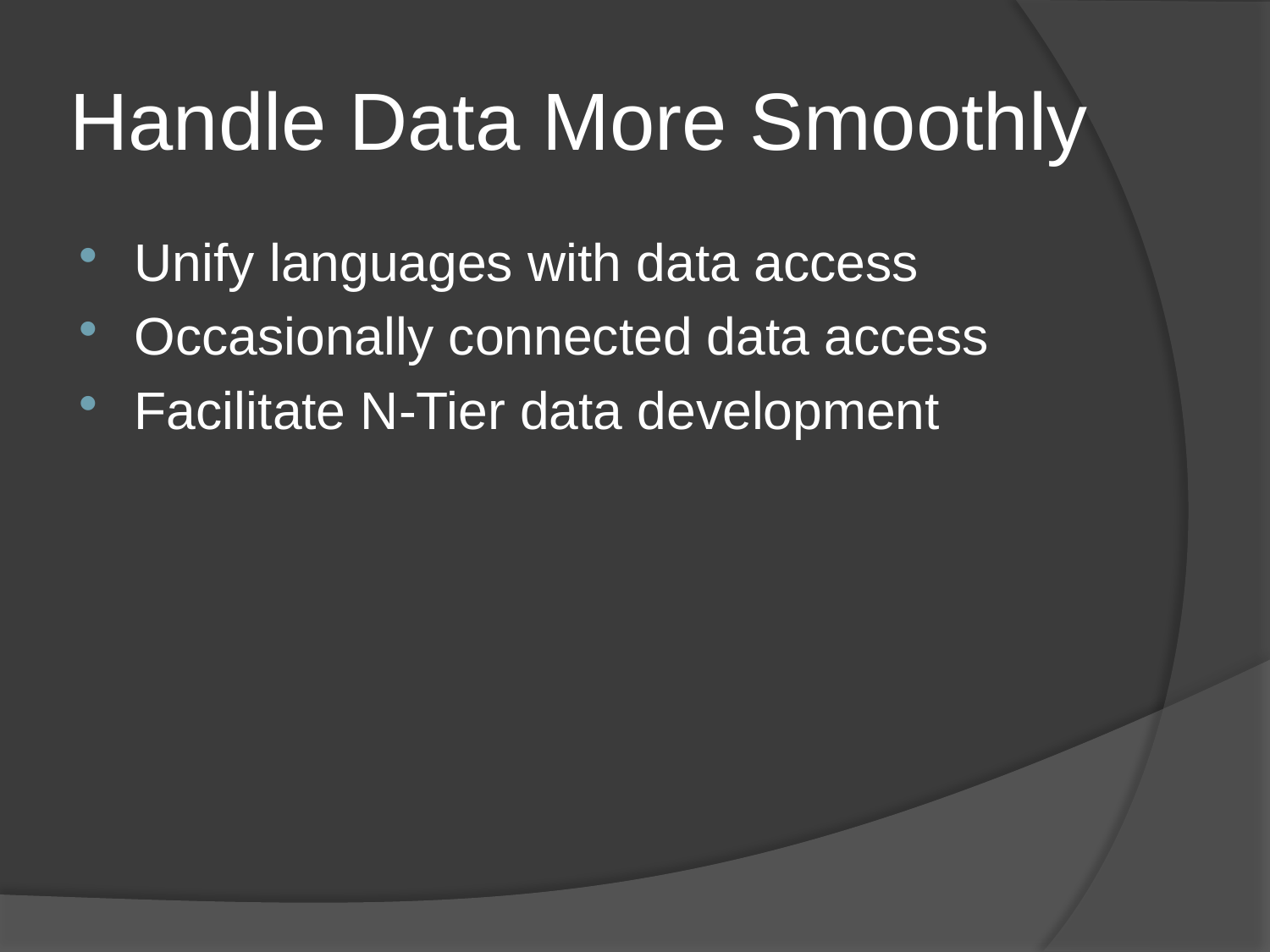

# Handle Data More Smoothly
Unify languages with data access
Occasionally connected data access
Facilitate N-Tier data development